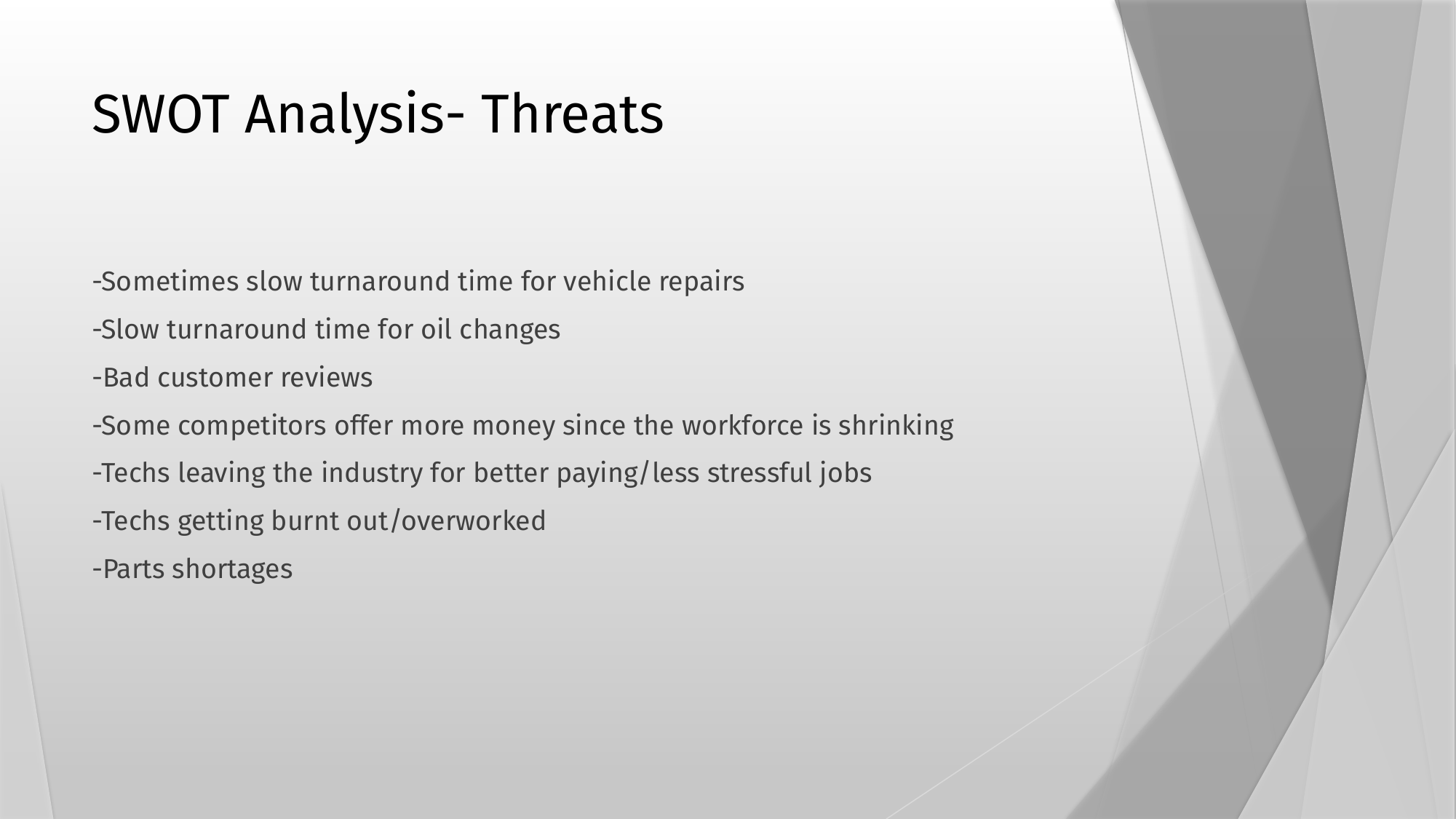

# SWOT Analysis- Threats
-Sometimes slow turnaround time for vehicle repairs
-Slow turnaround time for oil changes
-Bad customer reviews
-Some competitors offer more money since the workforce is shrinking
-Techs leaving the industry for better paying/less stressful jobs
-Techs getting burnt out/overworked
-Parts shortages